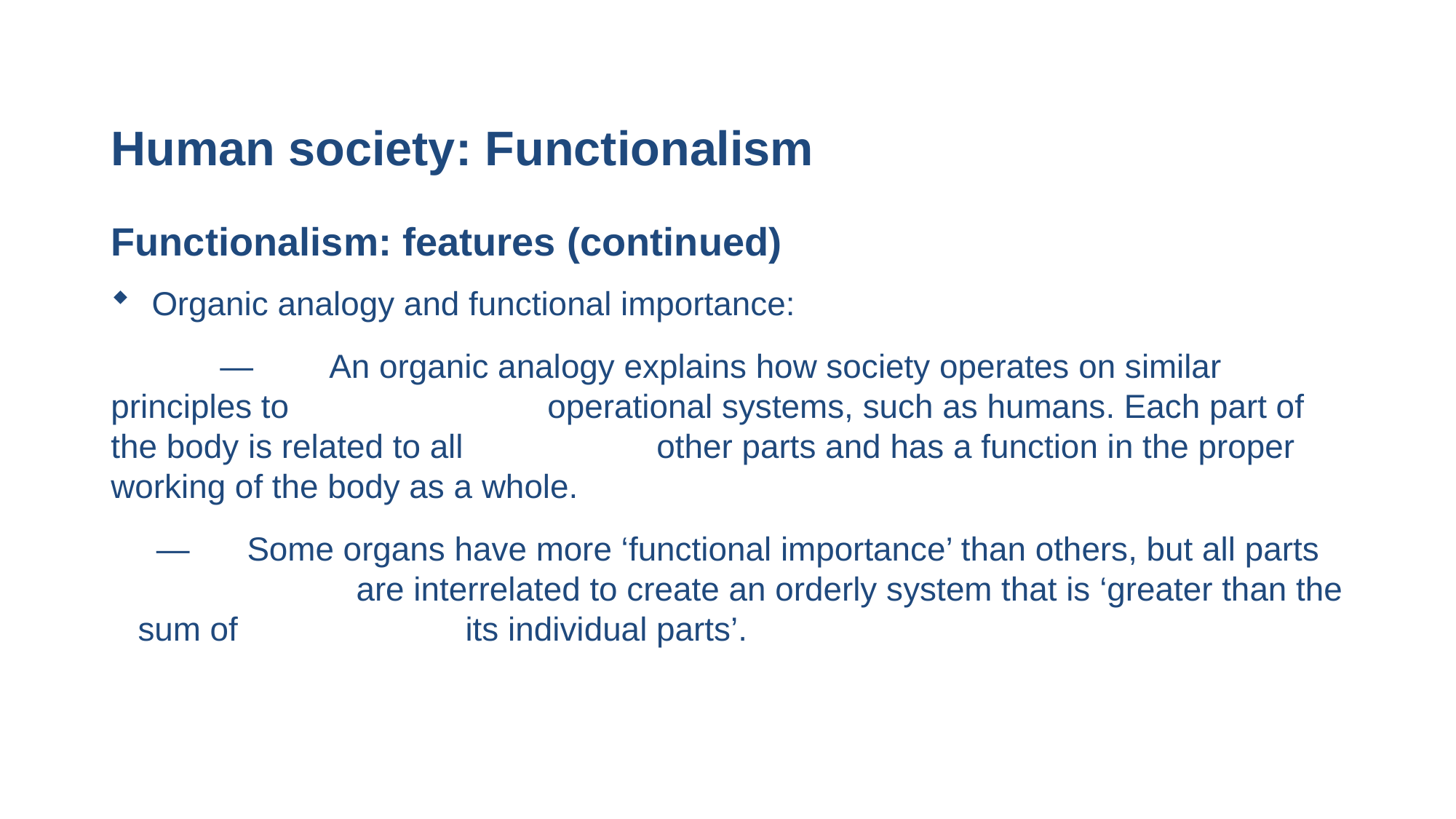

# Human society: Functionalism
Functionalism: features (continued)
Organic analogy and functional importance:
	—	An organic analogy explains how society operates on similar principles to 			operational systems, such as humans. Each part of the body is related to all 		other parts and has a function in the proper working of the body as a whole.
  —	Some organs have more ‘functional importance’ than others, but all parts 		  	are interrelated to create an orderly system that is ‘greater than the sum of 	    	its individual parts’.